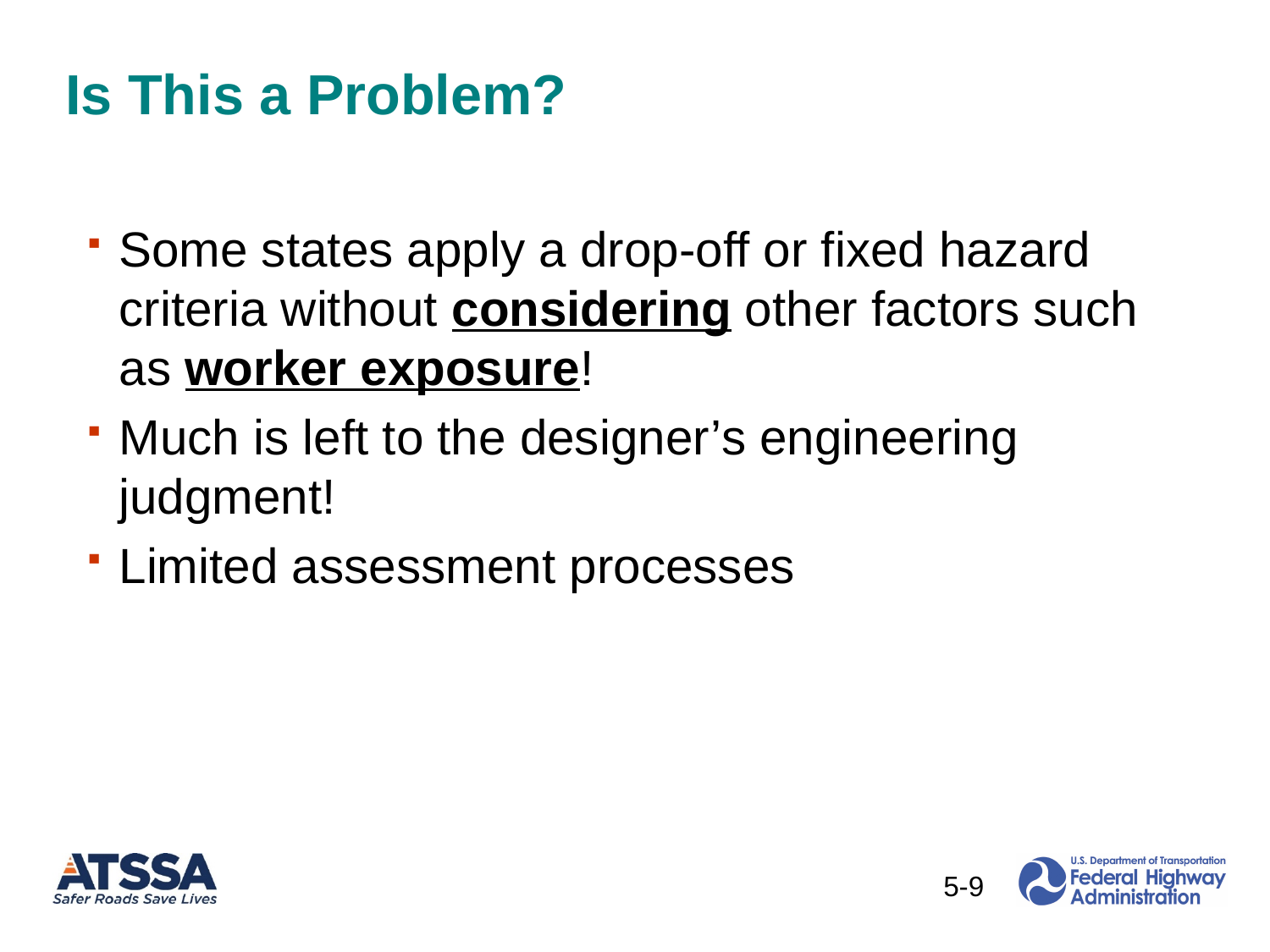

# Is This a Problem?
Some states apply a drop-off or fixed hazard criteria without considering other factors such as worker exposure!
Much is left to the designer’s engineering judgment!
Limited assessment processes